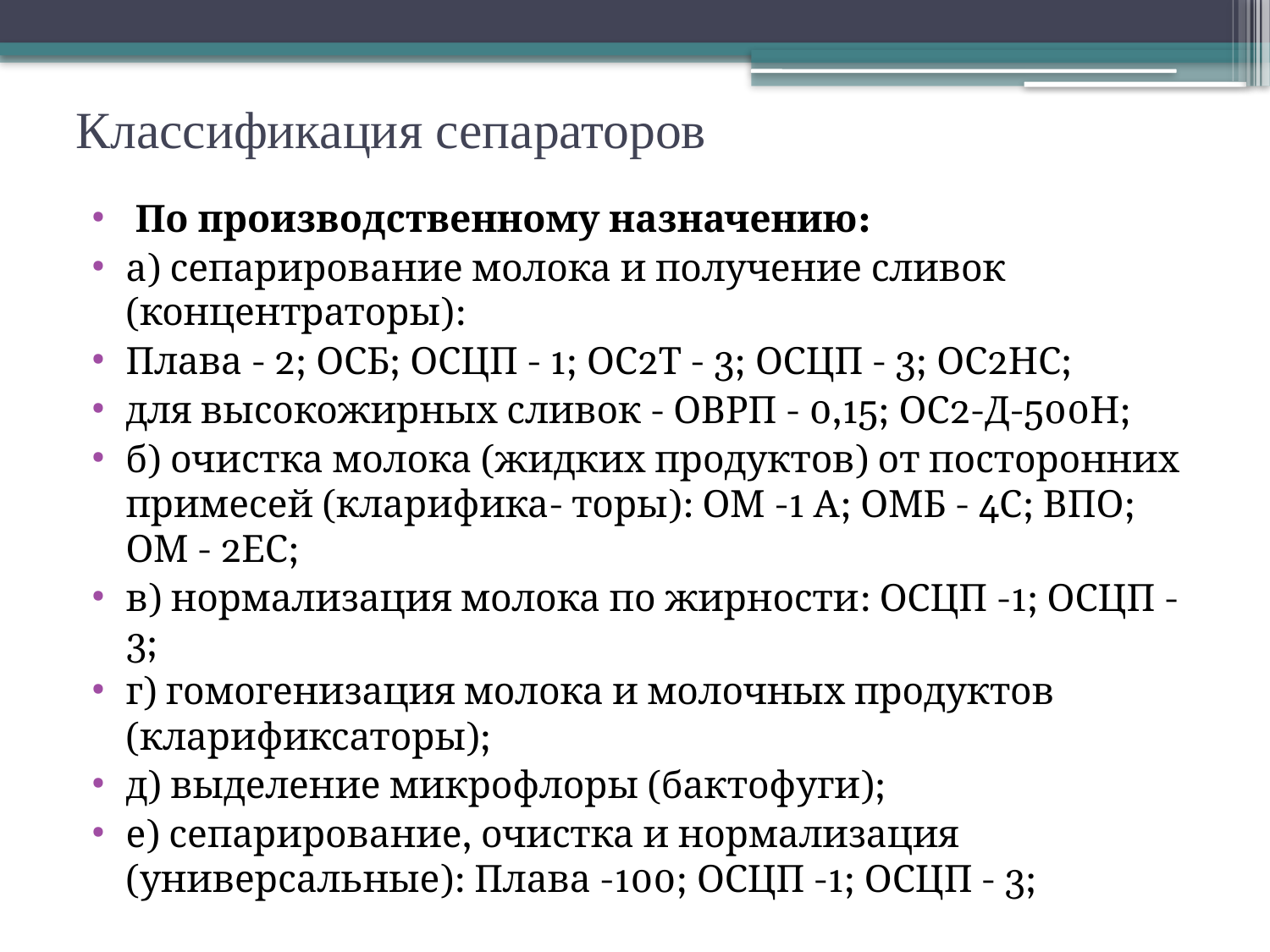

# Классификация сепараторов
 По производственному назначению:
а) сепарирование молока и получение сливок (концентраторы):
Плава - 2; ОСБ; ОСЦП - 1; ОС2Т - 3; ОСЦП - 3; ОС2НС;
для высокожирных сливок - ОВРП - 0,15; ОС2-Д-500Н;
б) очистка молока (жидких продуктов) от посторонних примесей (кларифика- торы): ОМ -1 А; ОМБ - 4С; ВПО; ОМ - 2ЕС;
в) нормализация молока по жирности: ОСЦП -1; ОСЦП - 3;
г) гомогенизация молока и молочных продуктов (кларификсаторы);
д) выделение микрофлоры (бактофуги);
е) сепарирование, очистка и нормализация (универсальные): Плава -100; ОСЦП -1; ОСЦП - 3;